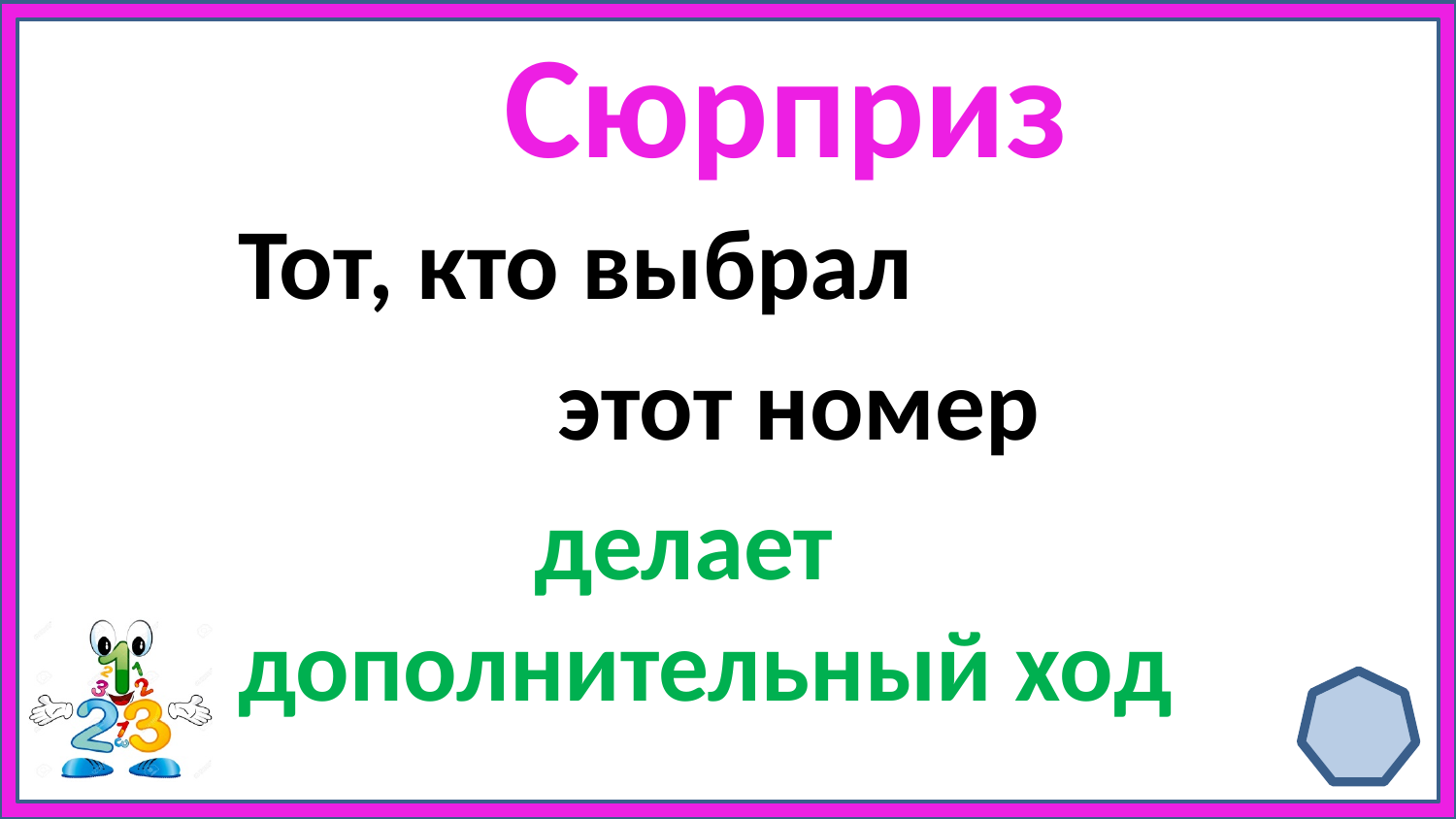

# Сюрприз
Тот, кто выбрал
              этот номер
             делает дополнительный ход